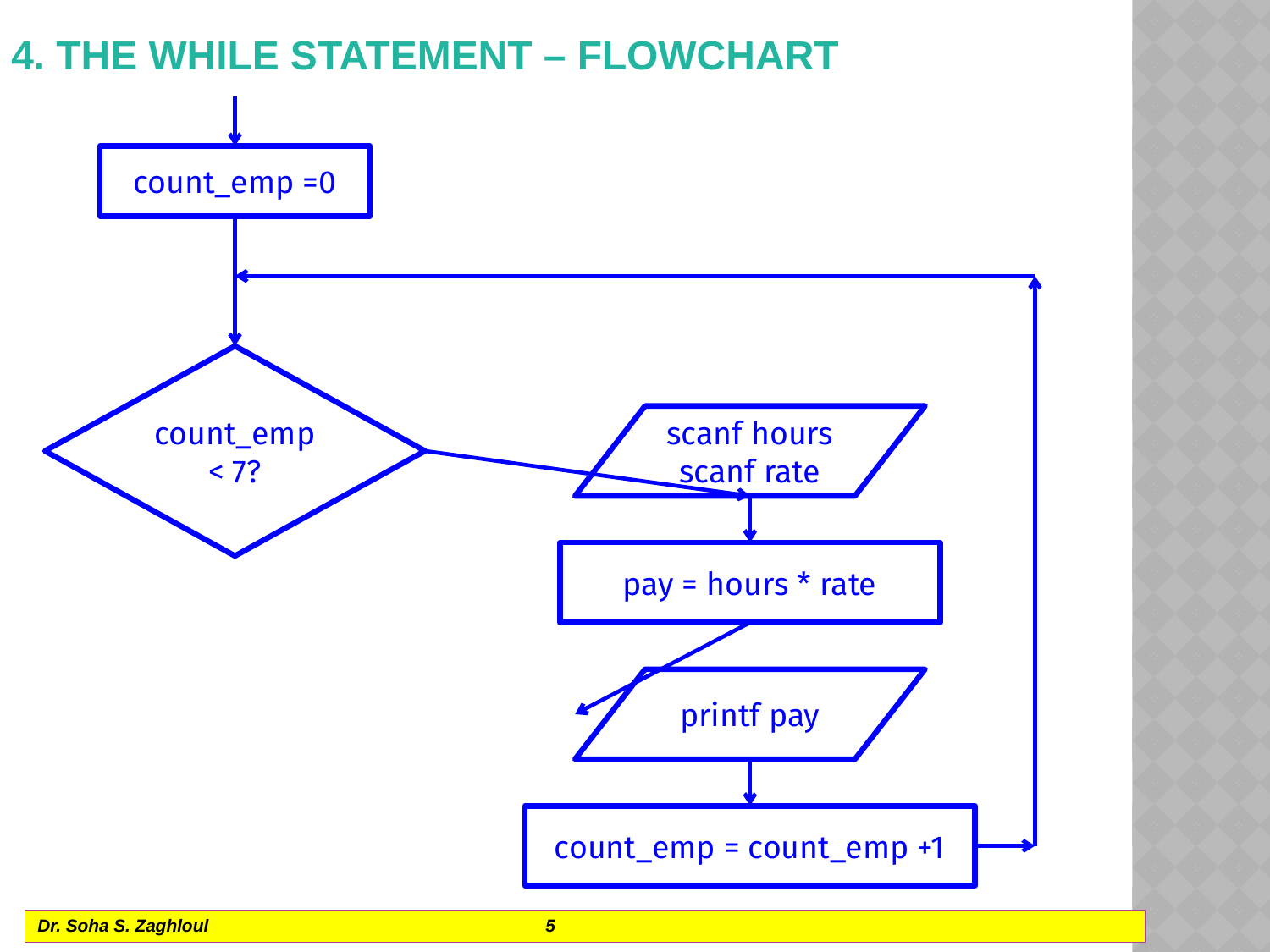

# 4. The WHILE STATEMENT – flowchart
count_emp =0
count_emp < 7?
scanf hours
scanf rate
pay = hours * rate
printf pay
count_emp = count_emp +1
Dr. Soha S. Zaghloul			5